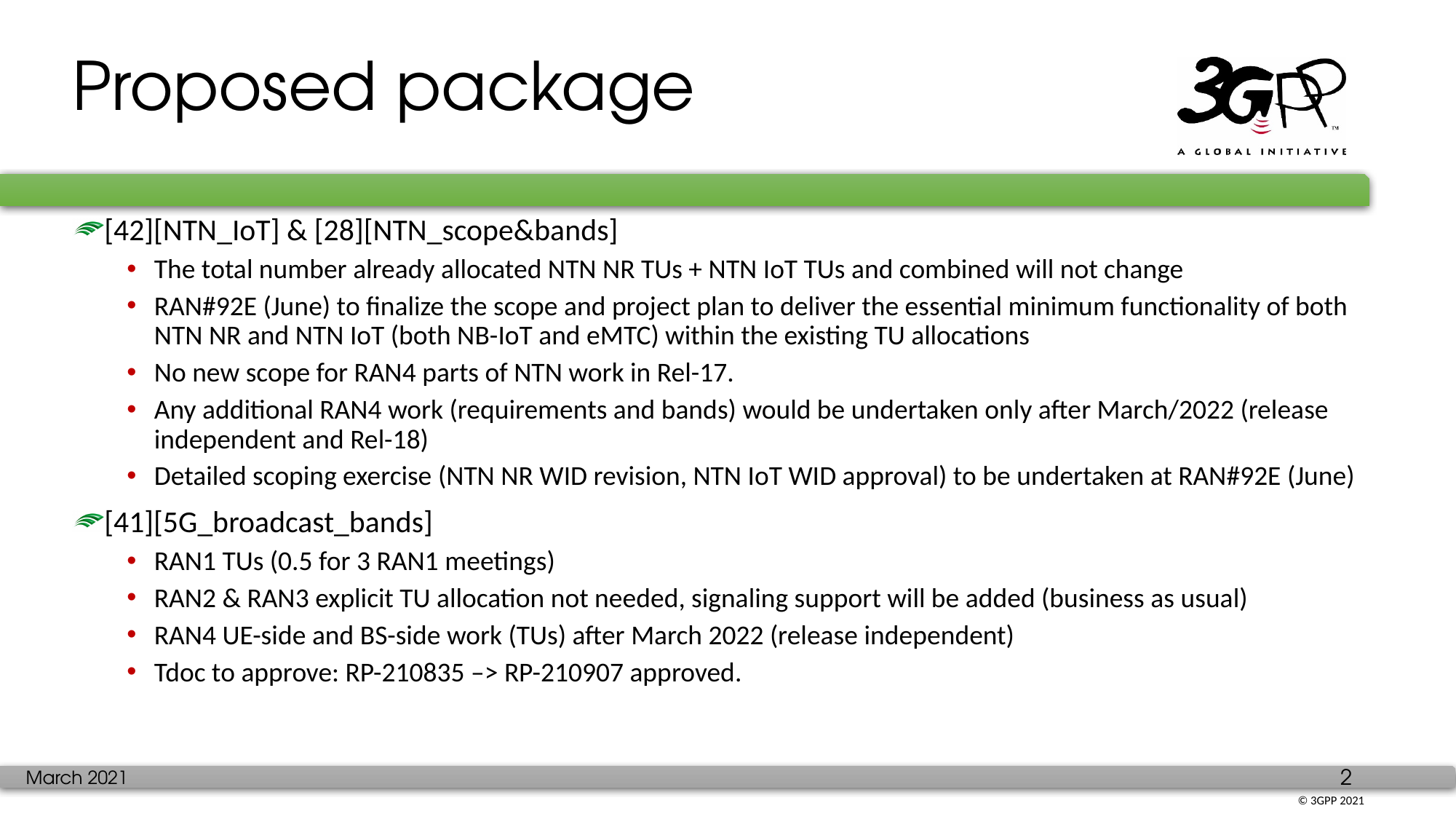

# Proposed package
[42][NTN_IoT] & [28][NTN_scope&bands]
The total number already allocated NTN NR TUs + NTN IoT TUs and combined will not change
RAN#92E (June) to finalize the scope and project plan to deliver the essential minimum functionality of both NTN NR and NTN IoT (both NB-IoT and eMTC) within the existing TU allocations
No new scope for RAN4 parts of NTN work in Rel-17.
Any additional RAN4 work (requirements and bands) would be undertaken only after March/2022 (release independent and Rel-18)
Detailed scoping exercise (NTN NR WID revision, NTN IoT WID approval) to be undertaken at RAN#92E (June)
[41][5G_broadcast_bands]
RAN1 TUs (0.5 for 3 RAN1 meetings)
RAN2 & RAN3 explicit TU allocation not needed, signaling support will be added (business as usual)
RAN4 UE-side and BS-side work (TUs) after March 2022 (release independent)
Tdoc to approve: RP-210835 –> RP-210907 approved.